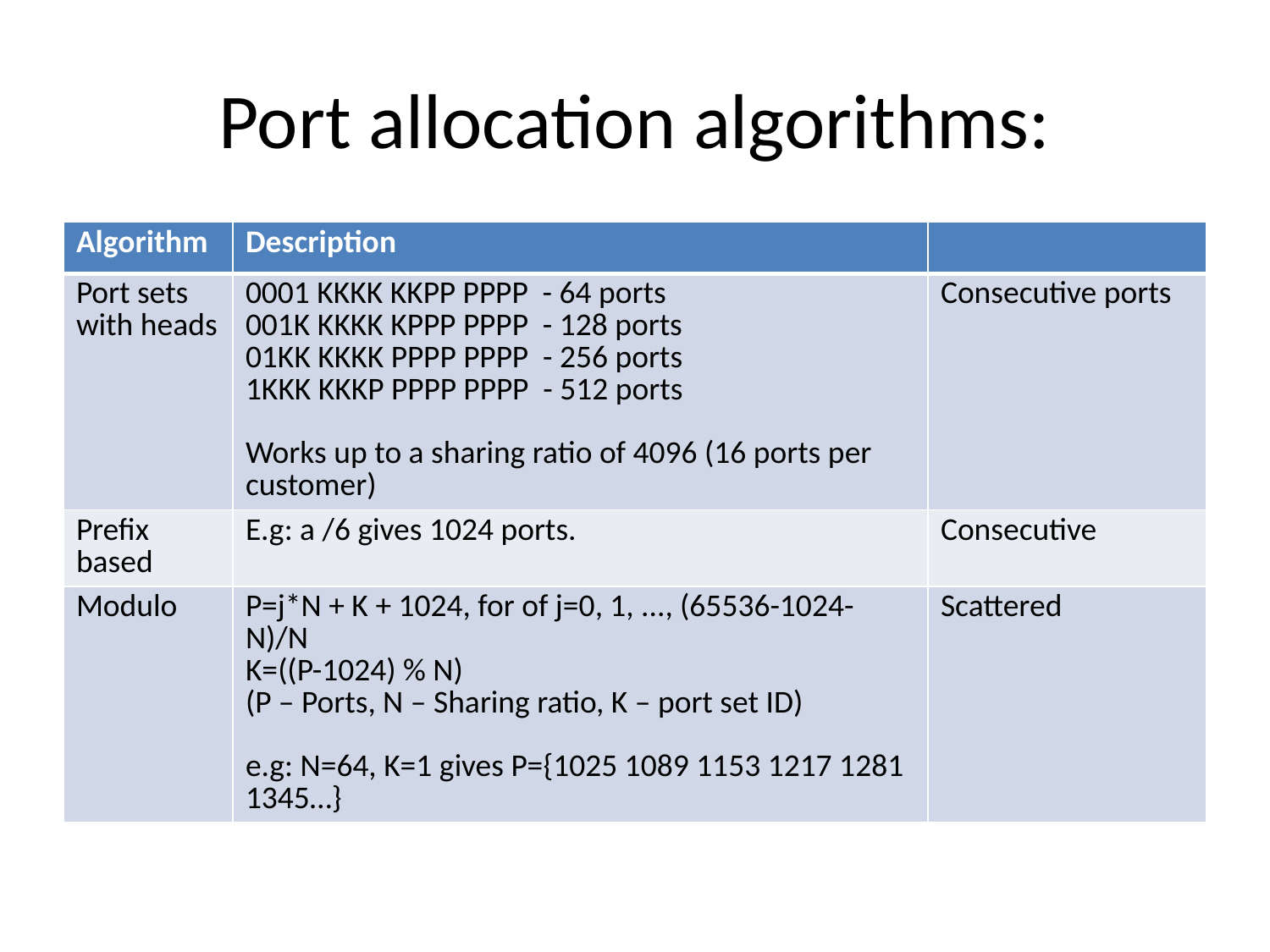

# Port allocation algorithms:
| Algorithm | Description |  |
| --- | --- | --- |
| Port sets with heads | 0001 KKKK KKPP PPPP - 64 ports 001K KKKK KPPP PPPP - 128 ports 01KK KKKK PPPP PPPP - 256 ports 1KKK KKKP PPPP PPPP - 512 ports Works up to a sharing ratio of 4096 (16 ports per customer) | Consecutive ports |
| Prefix based | E.g: a /6 gives 1024 ports. | Consecutive |
| Modulo | P=j\*N + K + 1024, for of j=0, 1, ..., (65536-1024-N)/N K=((P-1024) % N) (P – Ports, N – Sharing ratio, K – port set ID) e.g: N=64, K=1 gives P={1025 1089 1153 1217 1281 1345…} | Scattered |